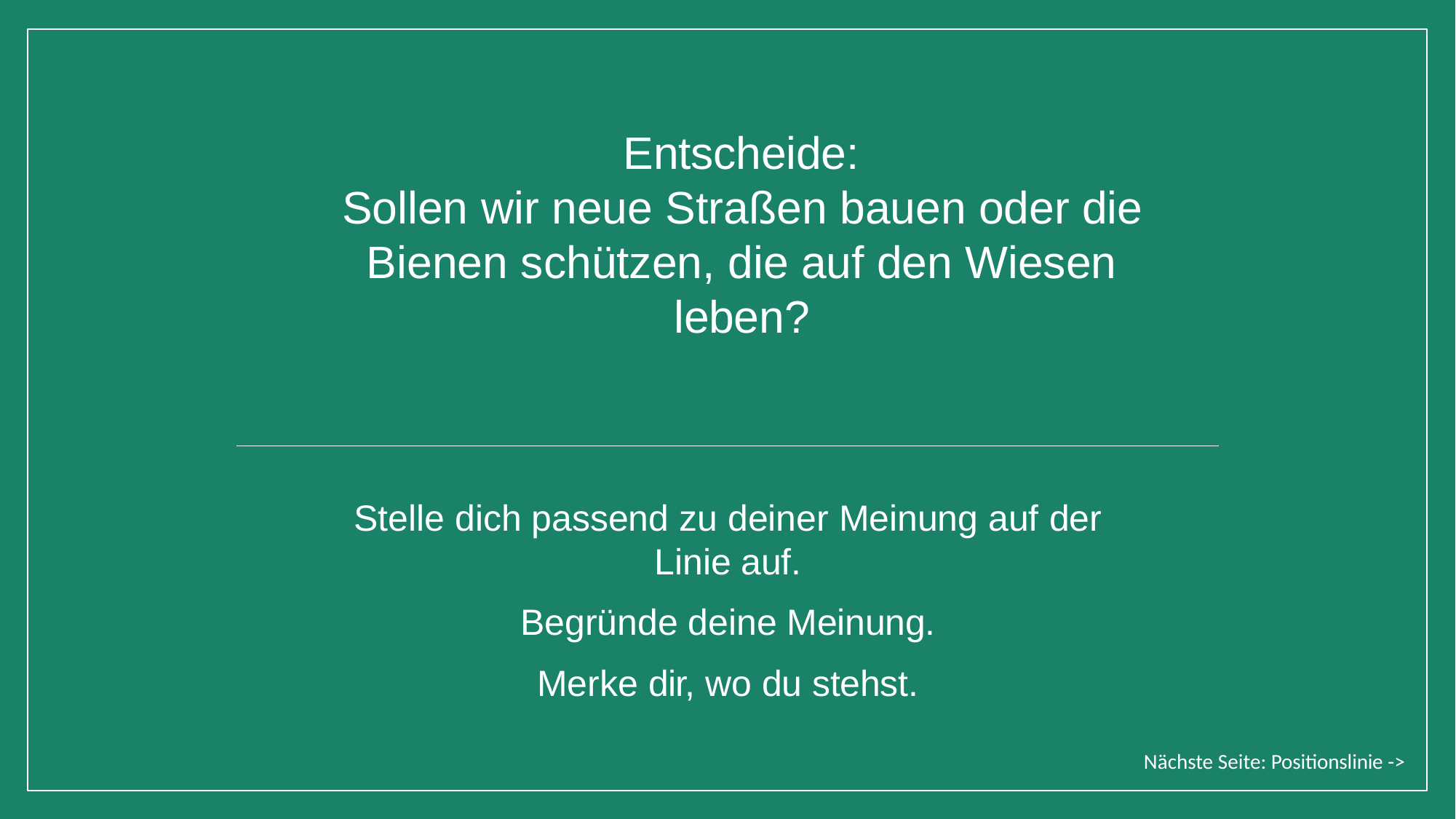

# Entscheide:
Sollen wir neue Straßen bauen oder die Bienen schützen, die auf den Wiesen leben?

Stelle dich passend zu deiner Meinung auf der Linie auf.
Begründe deine Meinung.
Merke dir, wo du stehst.
Nächste Seite: Positionslinie ->